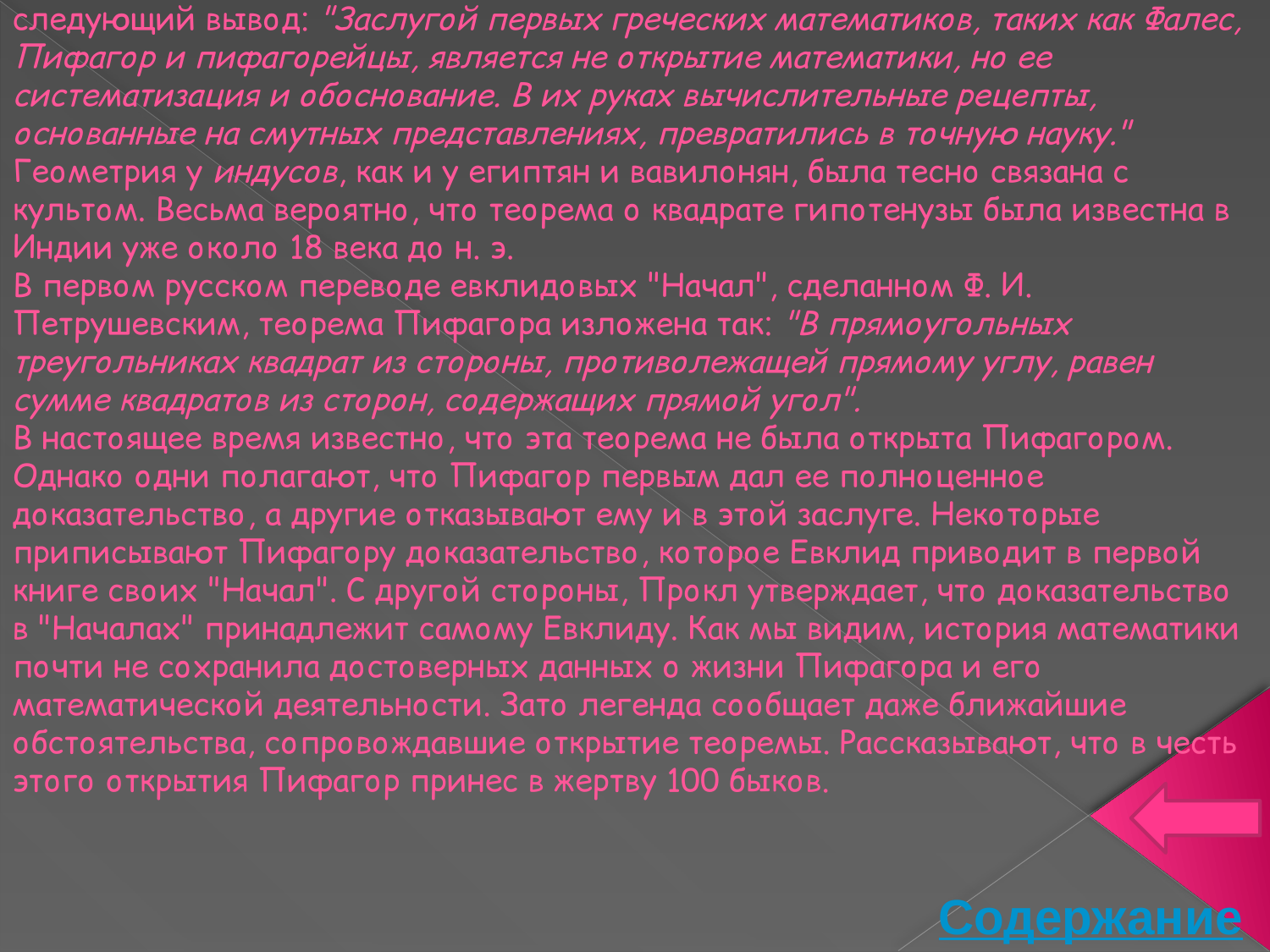

следующий вывод: "Заслугой первых греческих математиков, таких как Фалес, Пифагор и пифагорейцы, является не открытие математики, но ее систематизация и обоснование. В их руках вычислительные рецепты, основанные на смутных представлениях, превратились в точную науку."
Геометрия у индусов, как и у египтян и вавилонян, была тесно связана с культом. Весьма вероятно, что теорема о квадрате гипотенузы была известна в Индии уже около 18 века до н. э.
В первом русском переводе евклидовых "Начал", сделанном Ф. И. Петрушевским, теорема Пифагора изложена так: "В прямоугольных треугольниках квадрат из стороны, противолежащей прямому углу, равен сумме квадратов из сторон, содержащих прямой угол".
В настоящее время известно, что эта теорема не была открыта Пифагором. Однако одни полагают, что Пифагор первым дал ее полноценное доказательство, а другие отказывают ему и в этой заслуге. Некоторые приписывают Пифагору доказательство, которое Евклид приводит в первой книге своих "Начал". С другой стороны, Прокл утверждает, что доказательство в "Началах" принадлежит самому Евклиду. Как мы видим, история математики почти не сохранила достоверных данных о жизни Пифагора и его математической деятельности. Зато легенда сообщает даже ближайшие обстоятельства, сопровождавшие открытие теоремы. Рассказывают, что в честь этого открытия Пифагор принес в жертву 100 быков.

Содержание